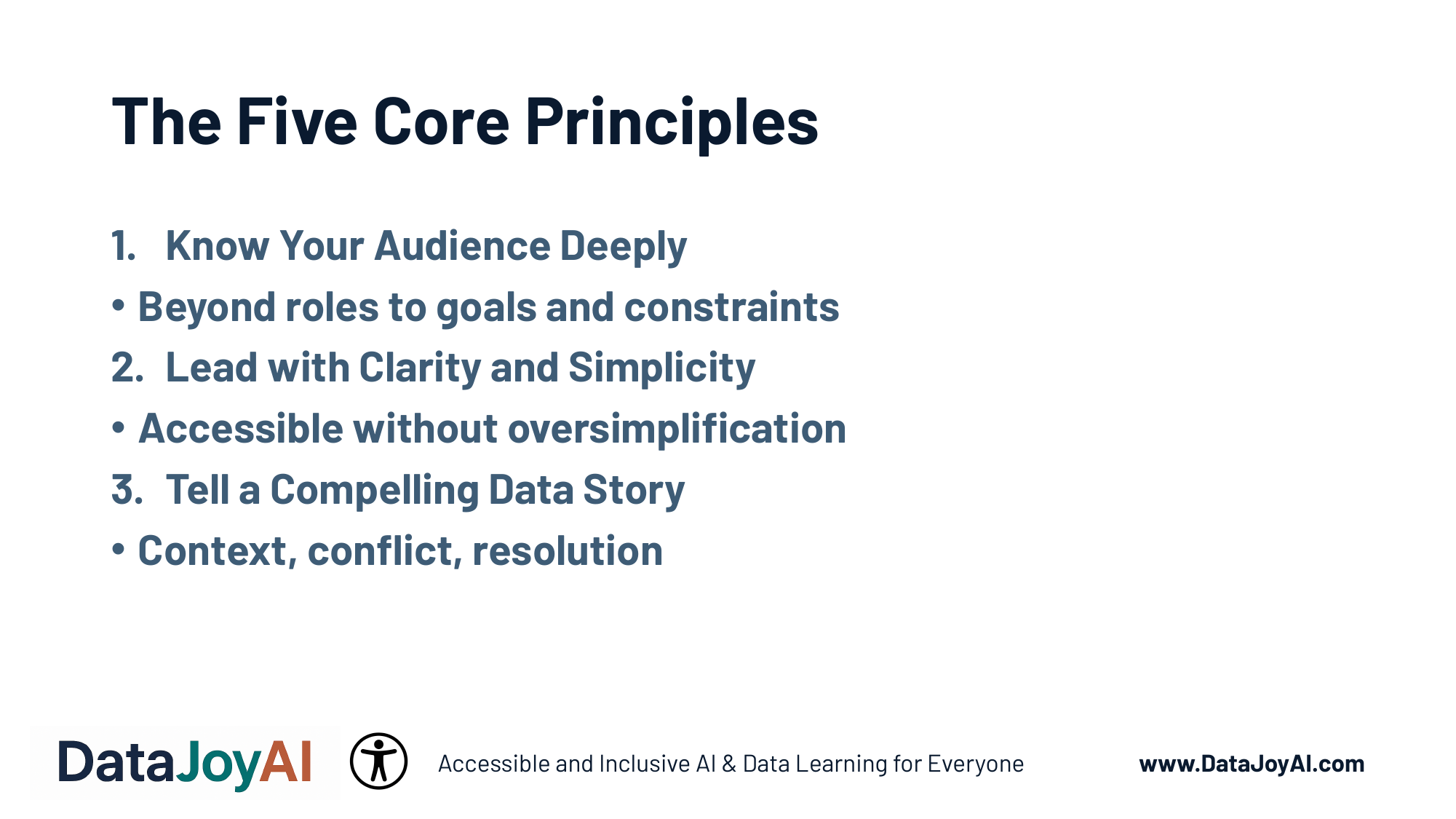

# The Five Core Principles
Know Your Audience Deeply
Beyond roles to goals and constraints
Lead with Clarity and Simplicity
Accessible without oversimplification
Tell a Compelling Data Story
Context, conflict, resolution